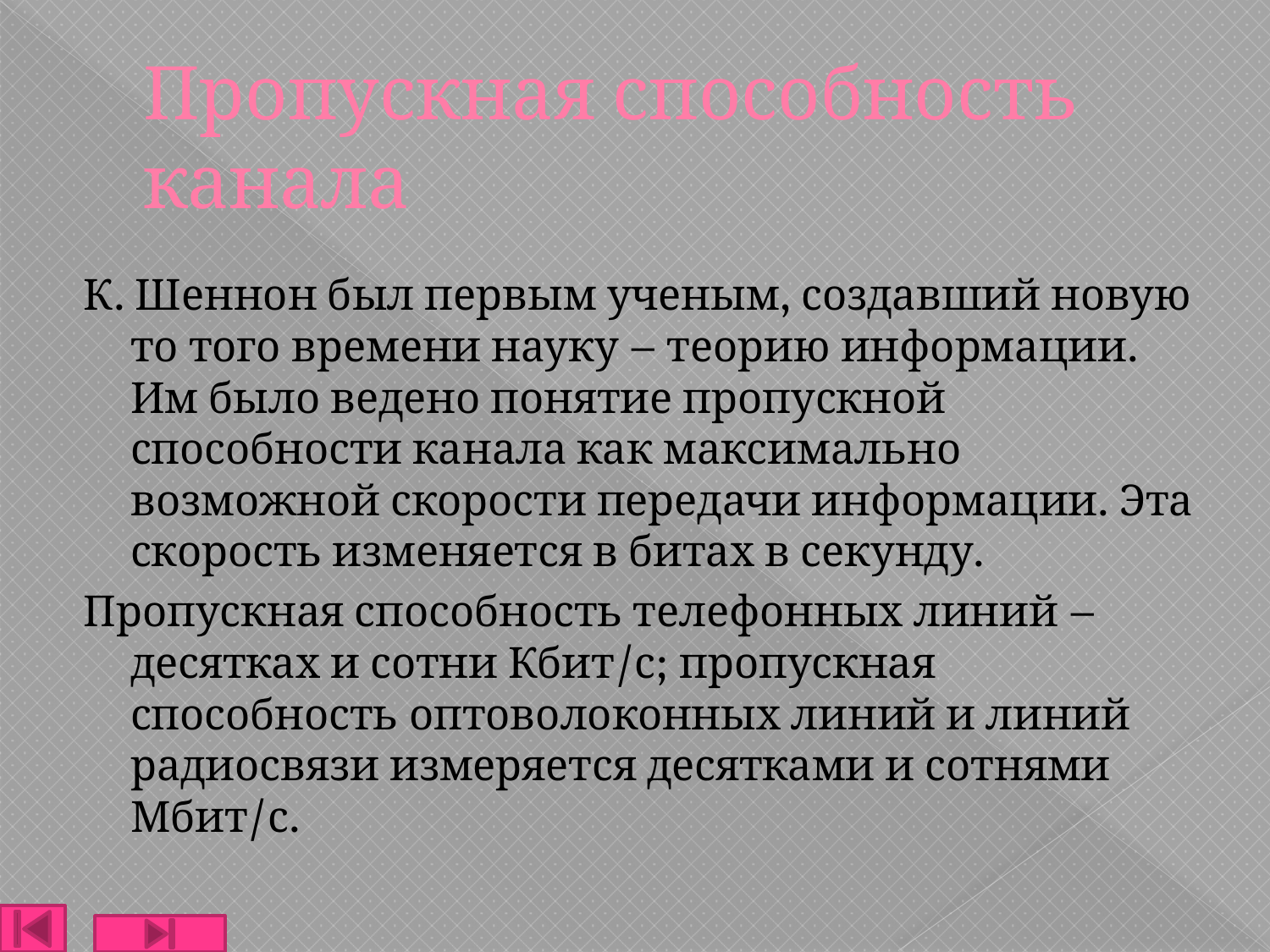

# Пропускная способность канала
К. Шеннон был первым ученым, создавший новую то того времени науку – теорию информации. Им было ведено понятие пропускной способности канала как максимально возможной скорости передачи информации. Эта скорость изменяется в битах в секунду.
Пропускная способность телефонных линий – десятках и сотни Кбит/с; пропускная способность оптоволоконных линий и линий радиосвязи измеряется десятками и сотнями Мбит/с.